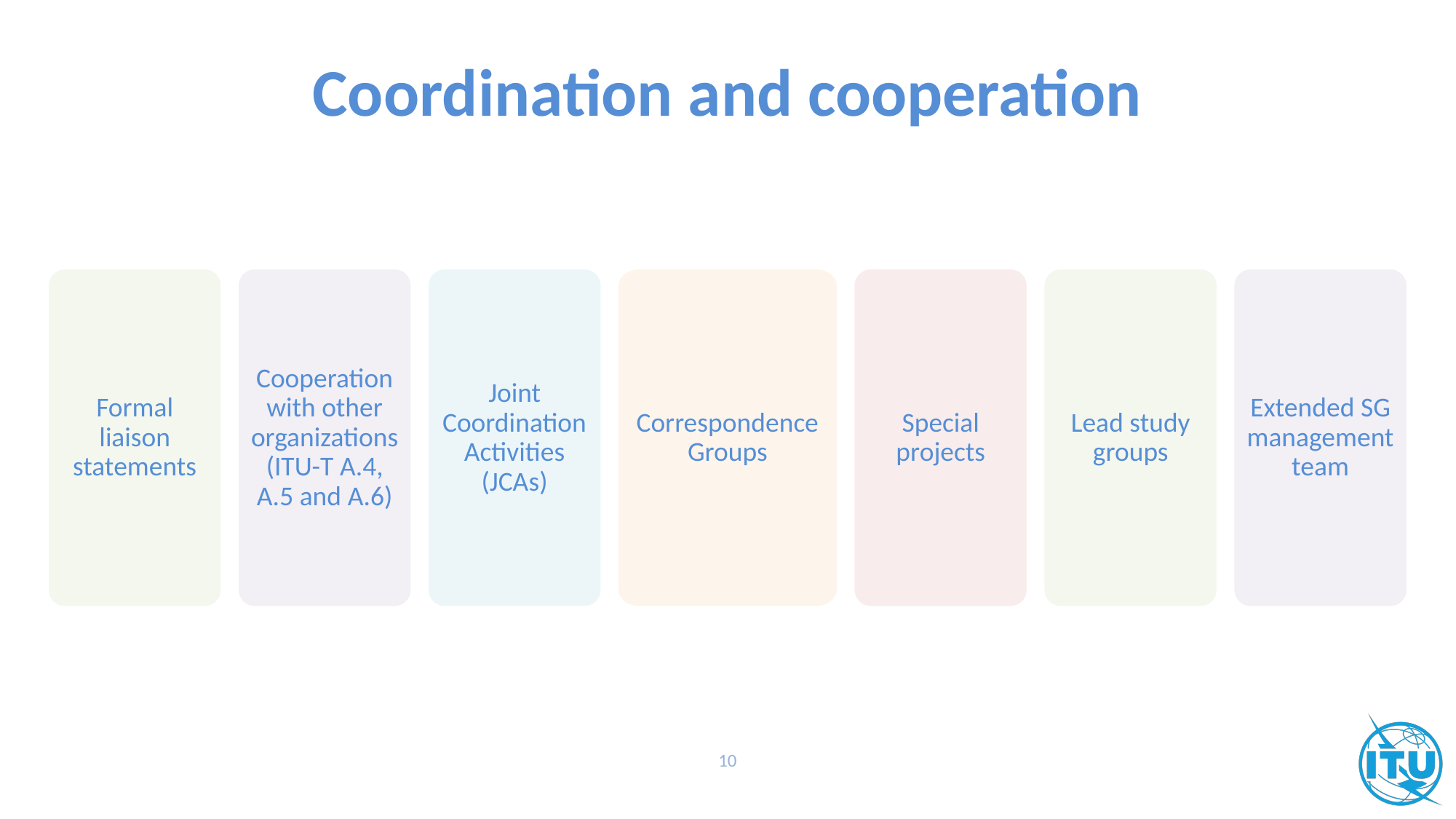

# Coordination and cooperation
Formal liaison statements
Cooperation with other organizations (ITU-T A.4, A.5 and A.6)
Joint Coordination Activities (JCAs)
Correspondence Groups
Special projects
Lead study groups
Extended SG management team
10